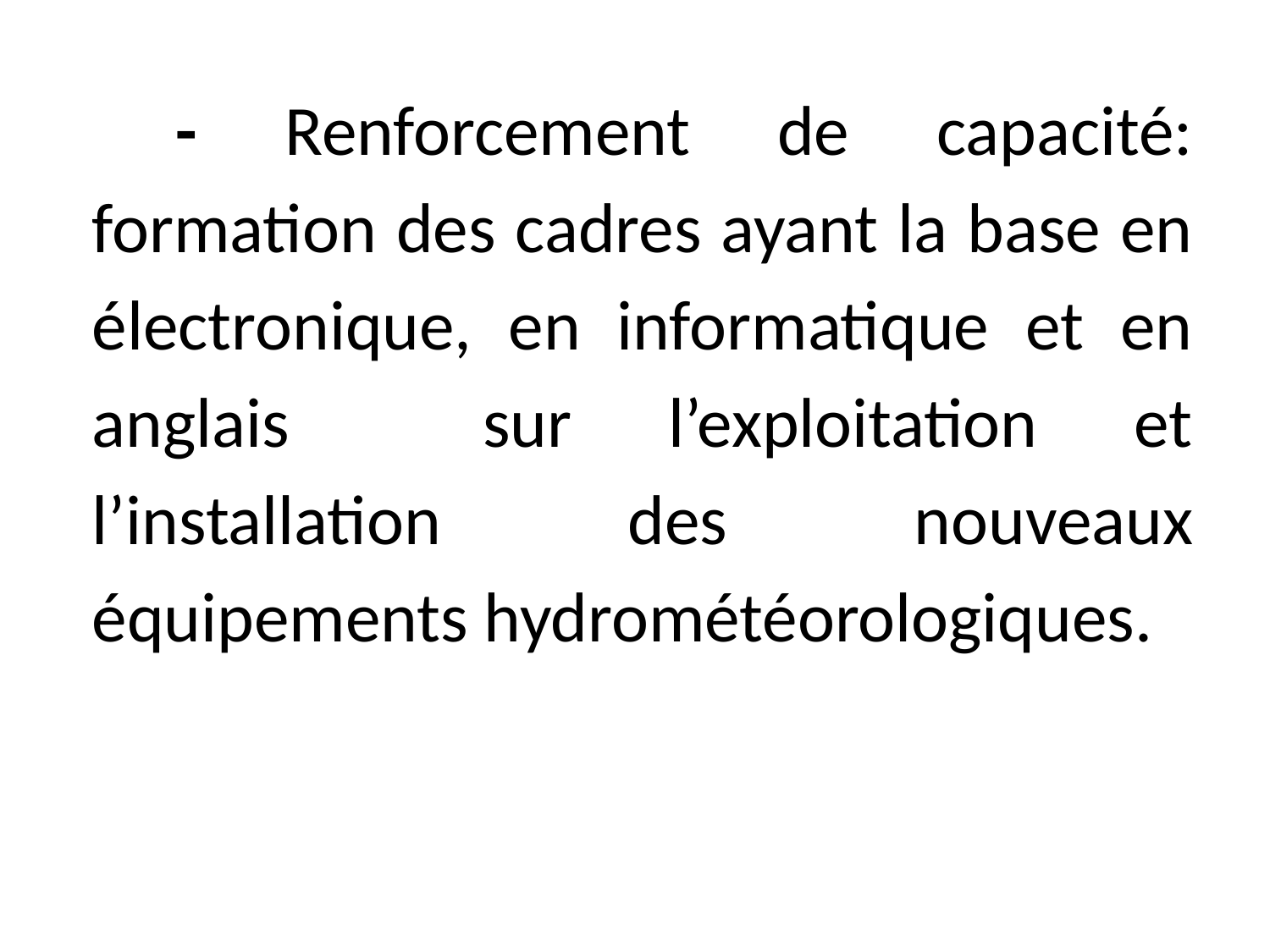

- Renforcement de capacité: formation des cadres ayant la base en électronique, en informatique et en anglais  sur l’exploitation et l’installation des nouveaux équipements hydrométéorologiques.